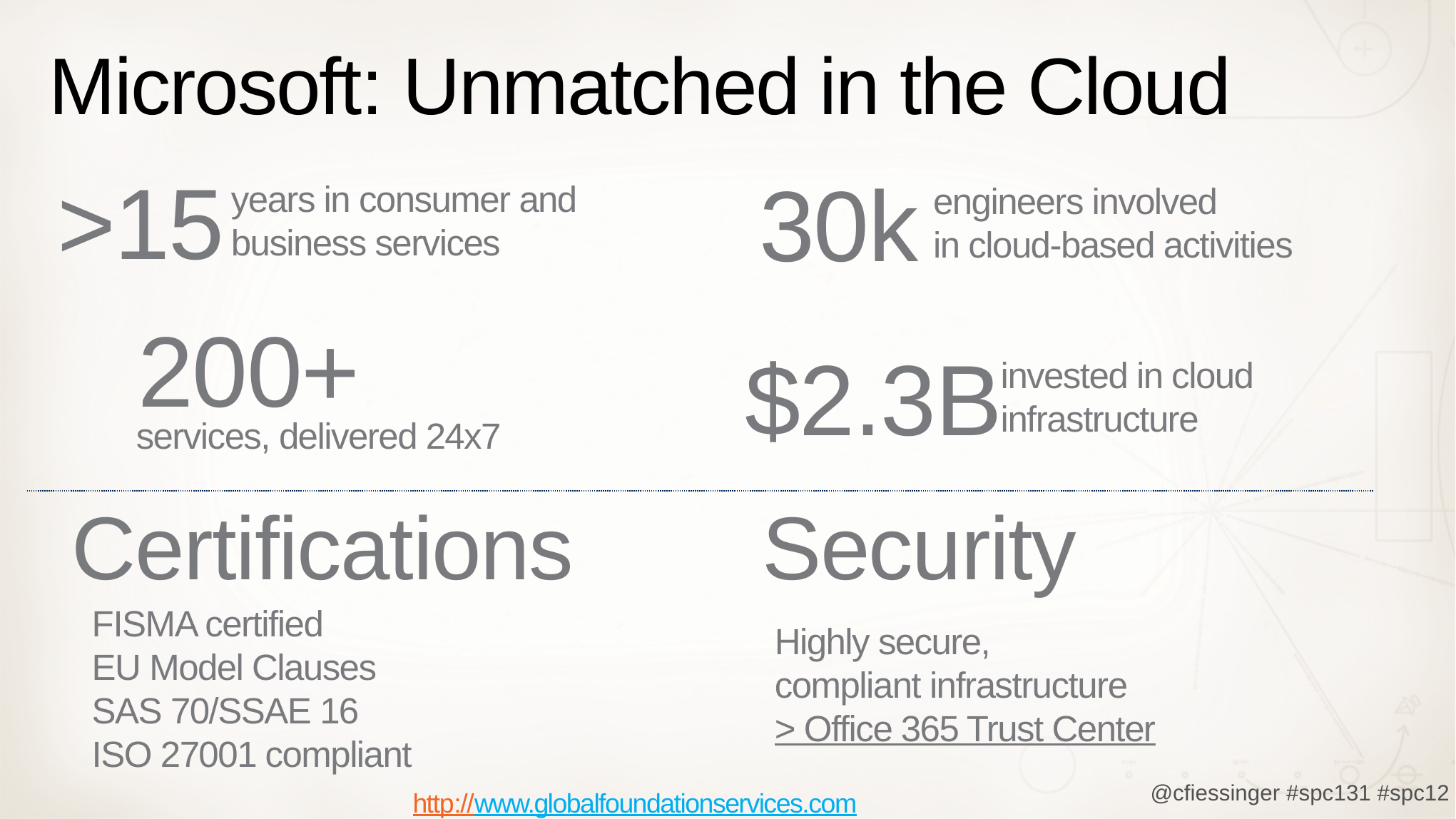

# Microsoft: Unmatched in the Cloud
>15
30k
years in consumer and
business services
engineers involved
in cloud-based activities
200+
$2.3B
invested in cloud
infrastructure
services, delivered 24x7
Certifications
Security
FISMA certified
EU Model Clauses
SAS 70/SSAE 16
ISO 27001 compliant
Highly secure,
compliant infrastructure
> Office 365 Trust Center
http://www.globalfoundationservices.com